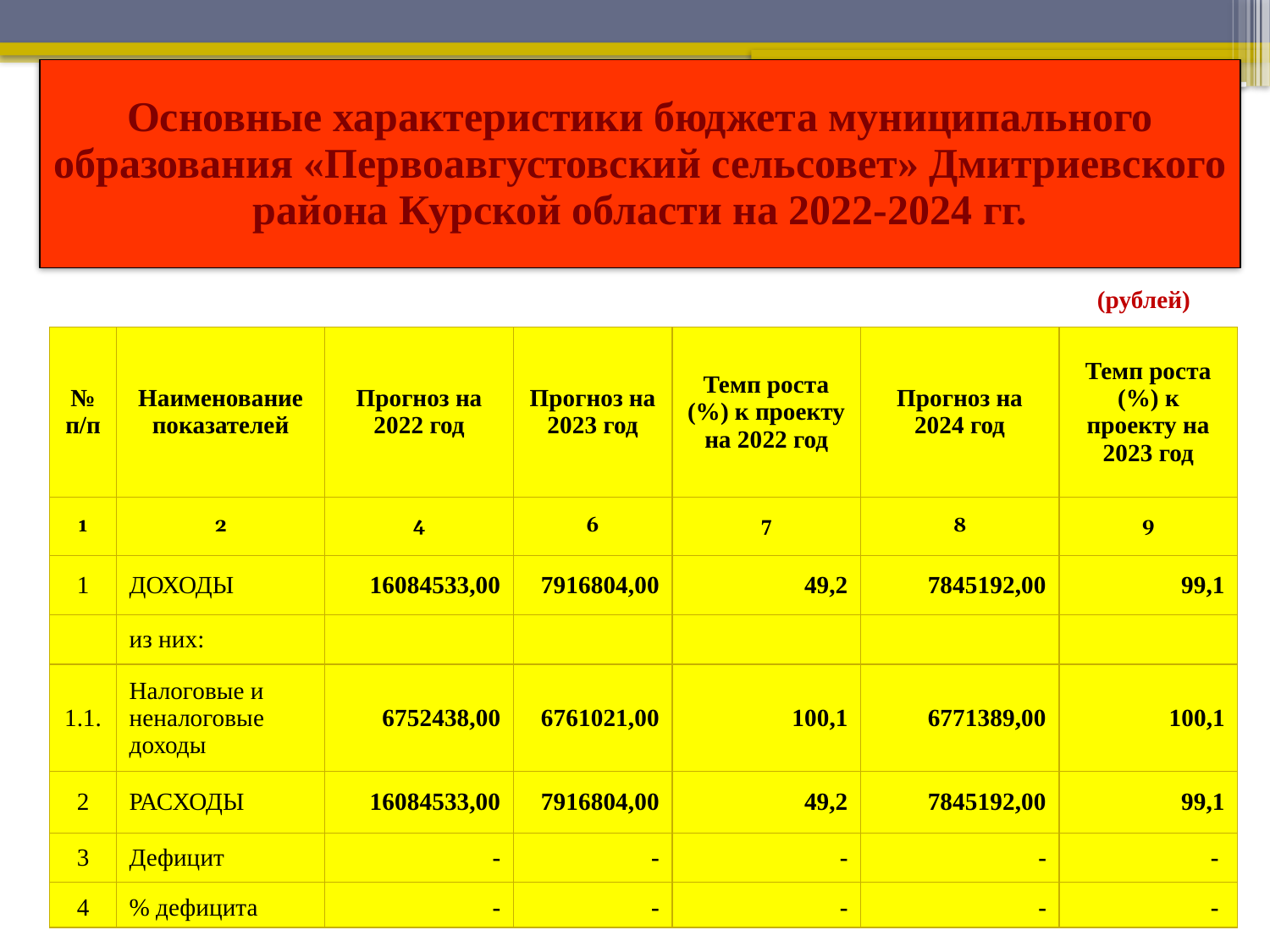

Основные характеристики бюджета муниципального образования «Первоавгустовский сельсовет» Дмитриевского района Курской области на 2022-2024 гг.
     (рублей)
| № п/п | Наименование показателей | Прогноз на 2022 год | Прогноз на 2023 год | Темп роста (%) к проекту на 2022 год | Прогноз на 2024 год | Темп роста (%) к проекту на 2023 год |
| --- | --- | --- | --- | --- | --- | --- |
| 1 | 2 | 4 | 6 | 7 | 8 | 9 |
| 1 | ДОХОДЫ | 16084533,00 | 7916804,00 | 49,2 | 7845192,00 | 99,1 |
|  | из них: |  |  |  |  |  |
| 1.1. | Налоговые и неналоговые доходы | 6752438,00 | 6761021,00 | 100,1 | 6771389,00 | 100,1 |
| 2 | РАСХОДЫ | 16084533,00 | 7916804,00 | 49,2 | 7845192,00 | 99,1 |
| 3 | Дефицит | - | - | - | - | - |
| 4 | % дефицита | - | - | - | - | - |